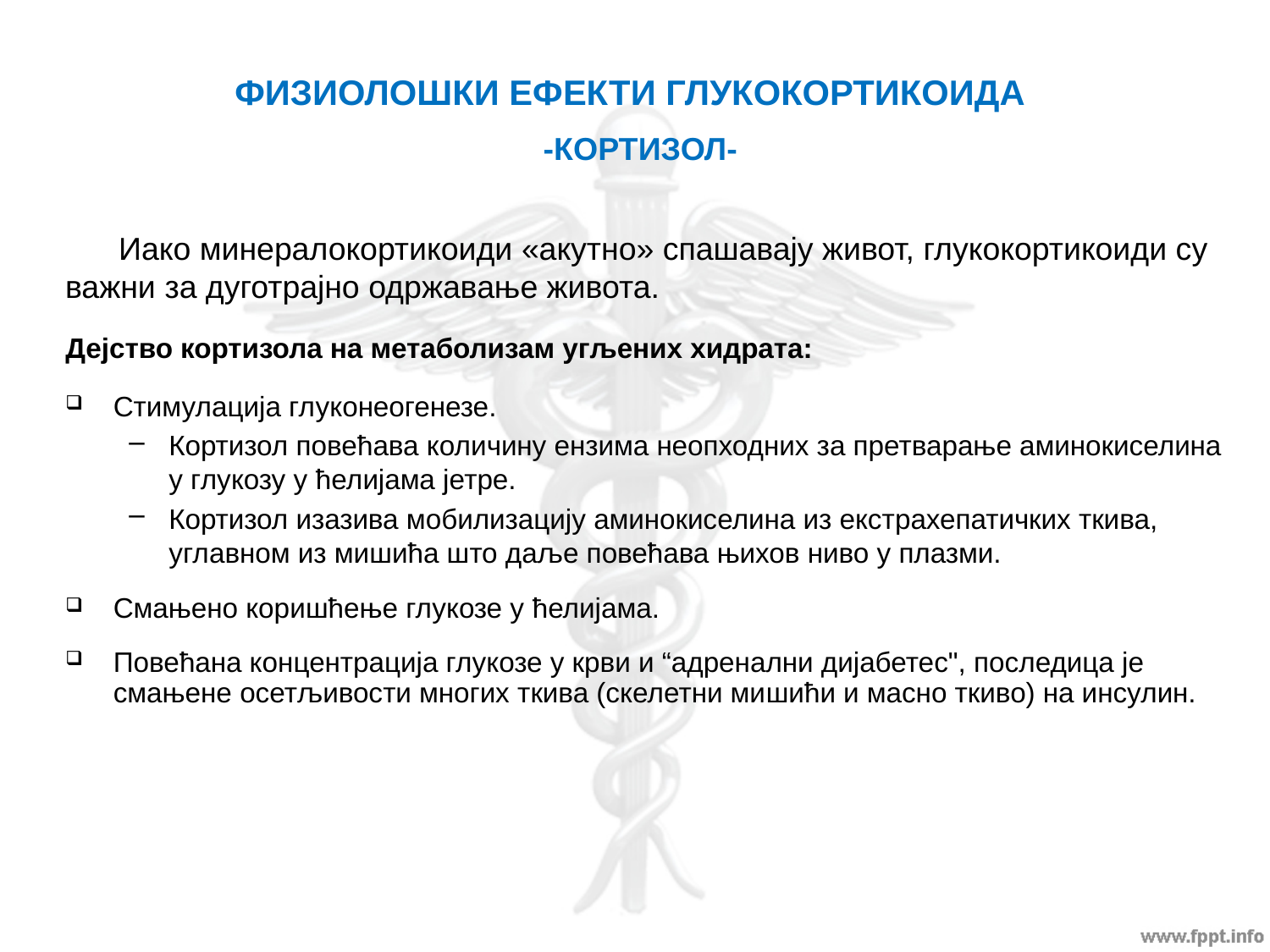

ФИЗИОЛОШКИ ЕФЕКТИ ГЛУКОКОРТИКОИДА
-КОРТИЗОЛ-
      Иако минералокортикоиди «акутно» спашавају живот, глукокортикоиди су важни за дуготрајно одржавање живота.
Дејство кортизола на метаболизам угљених хидрата:

Стимулација глуконеогенезе.
Кортизол повећава количину ензима неопходних за претварање аминокиселина у глукозу у ћелијама јетре.
Кортизол изазива мобилизацију аминокиселина из екстрахепатичких ткива, углавном из мишића што даље повећава њихов ниво у плазми.

Смањено коришћење глукозе у ћелијама.

Повећана концентрација глукозе у крви и “адренални дијабетес", последица је смањене осетљивости многих ткива (скелетни мишићи и масно ткиво) на инсулин.